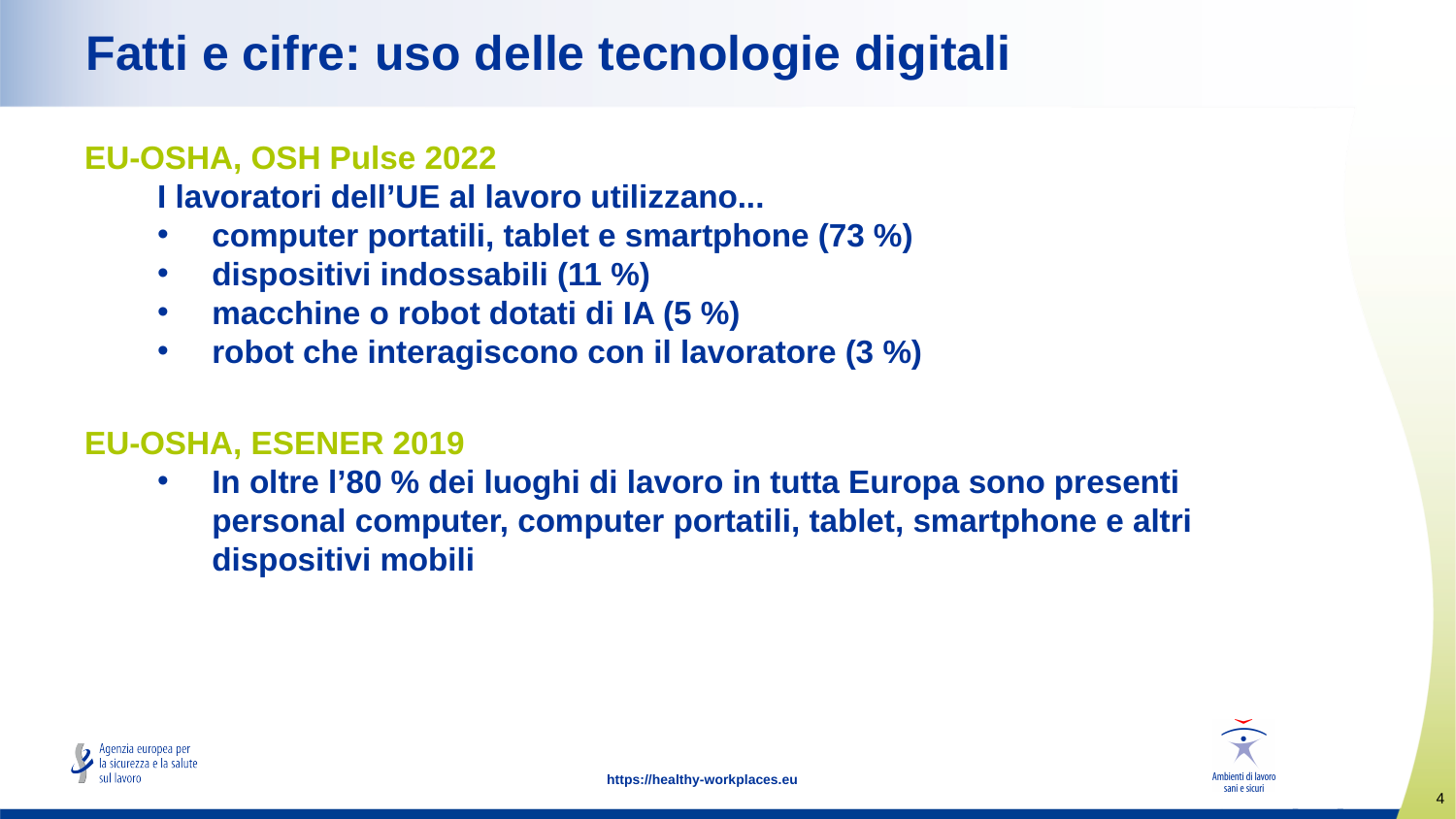

# Fatti e cifre: uso delle tecnologie digitali
EU-OSHA, OSH Pulse 2022
I lavoratori dell’UE al lavoro utilizzano...
computer portatili, tablet e smartphone (73 %)
dispositivi indossabili (11 %)
macchine o robot dotati di IA (5 %)
robot che interagiscono con il lavoratore (3 %)

EU-OSHA, ESENER 2019
In oltre l’80 % dei luoghi di lavoro in tutta Europa sono presenti personal computer, computer portatili, tablet, smartphone e altri dispositivi mobili